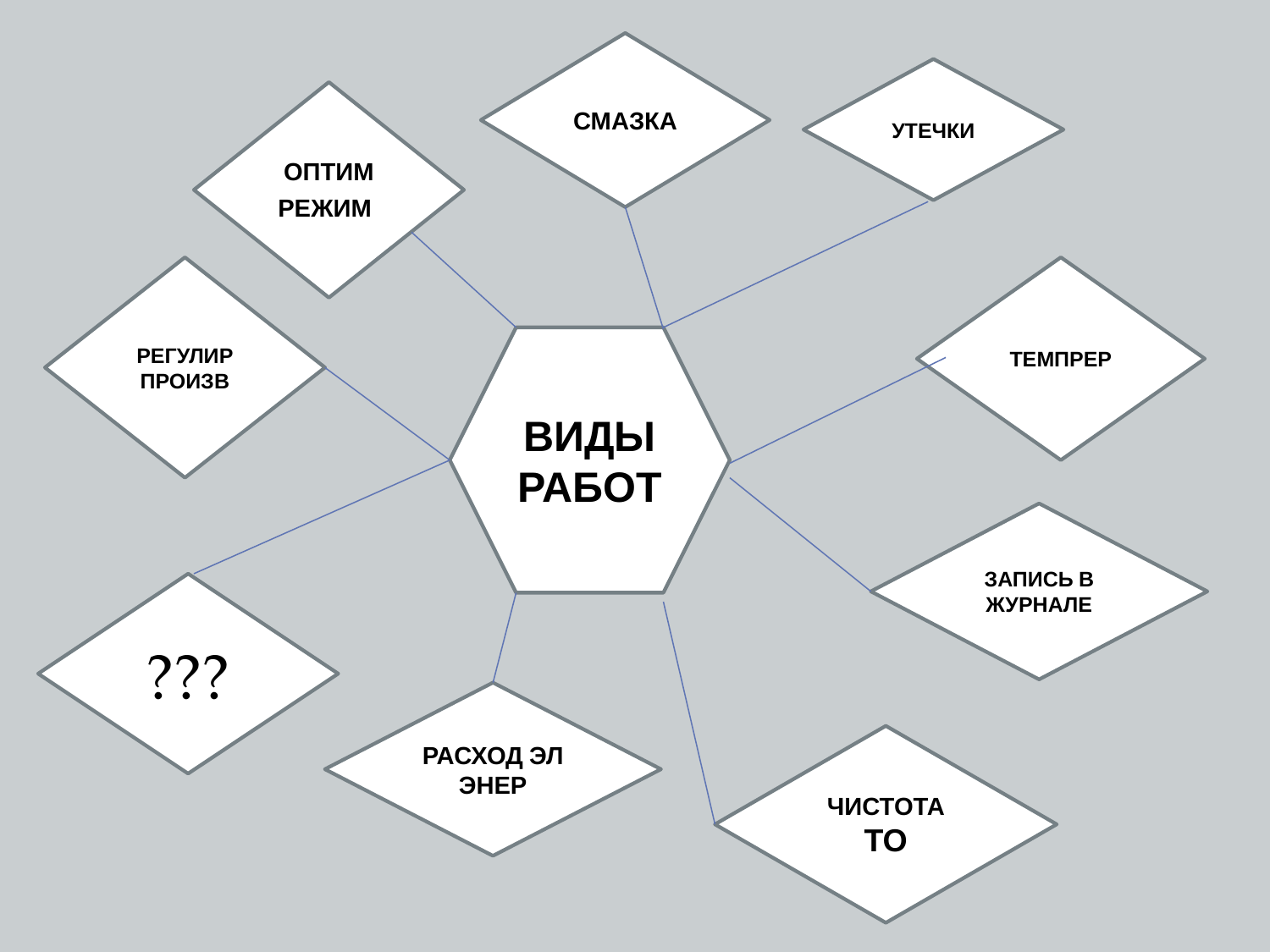

СМАЗКА
#
УТЕЧКИ
ОПТИМ
РЕЖИМ

РЕГУЛИР
ПРОИЗВ
ТЕМПРЕР
ВИДЫ
РАБОТ
ЗАПИСЬ В ЖУРНАЛЕ
???
РАСХОД ЭЛ ЭНЕР
ЧИСТОТА ТО